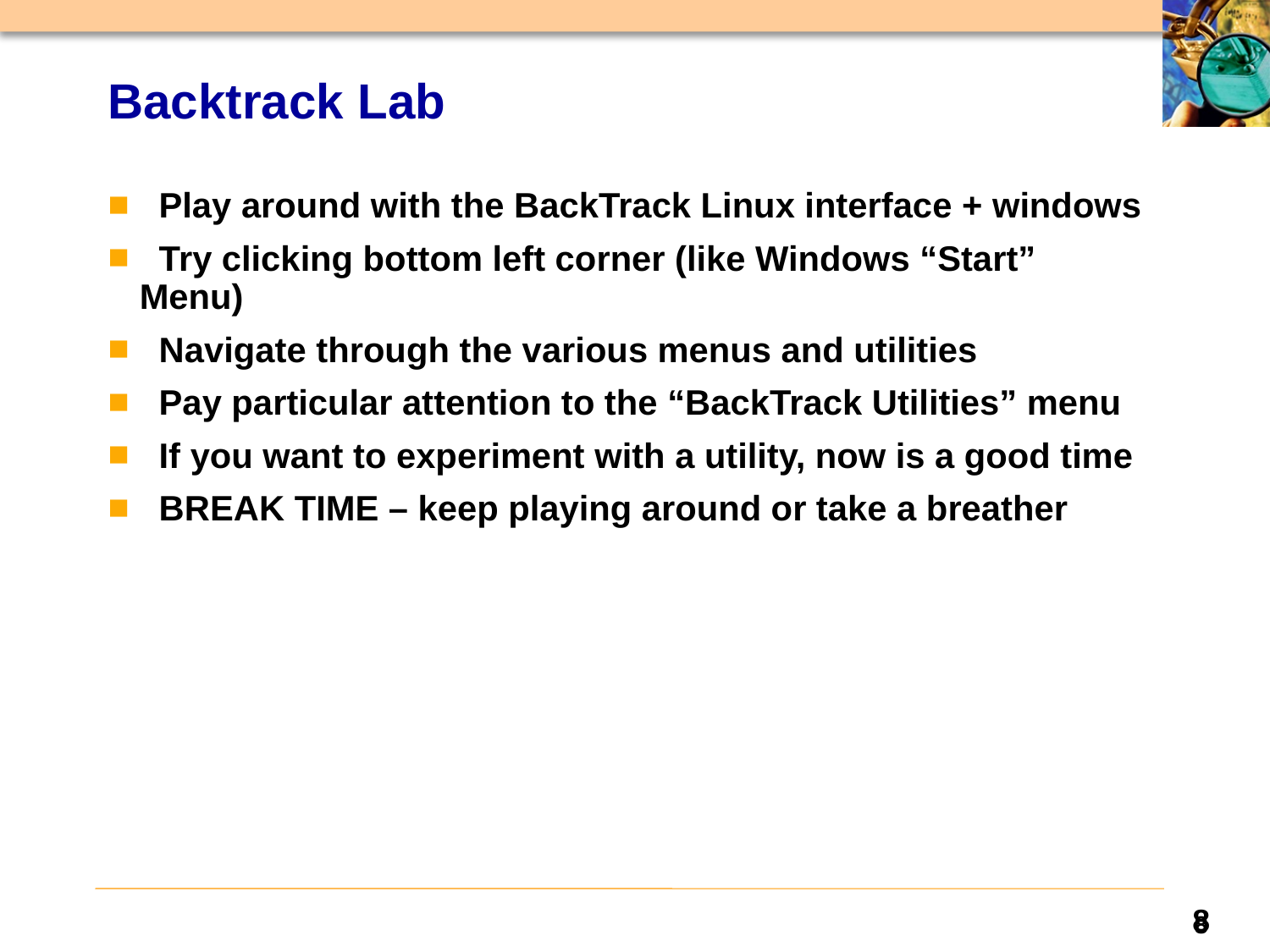

# Backtrack Lab
  Play around with the BackTrack Linux interface + windows
  Try clicking bottom left corner (like Windows “Start” Menu)
  Navigate through the various menus and utilities
  Pay particular attention to the “BackTrack Utilities” menu
  If you want to experiment with a utility, now is a good time
  BREAK TIME – keep playing around or take a breather
8